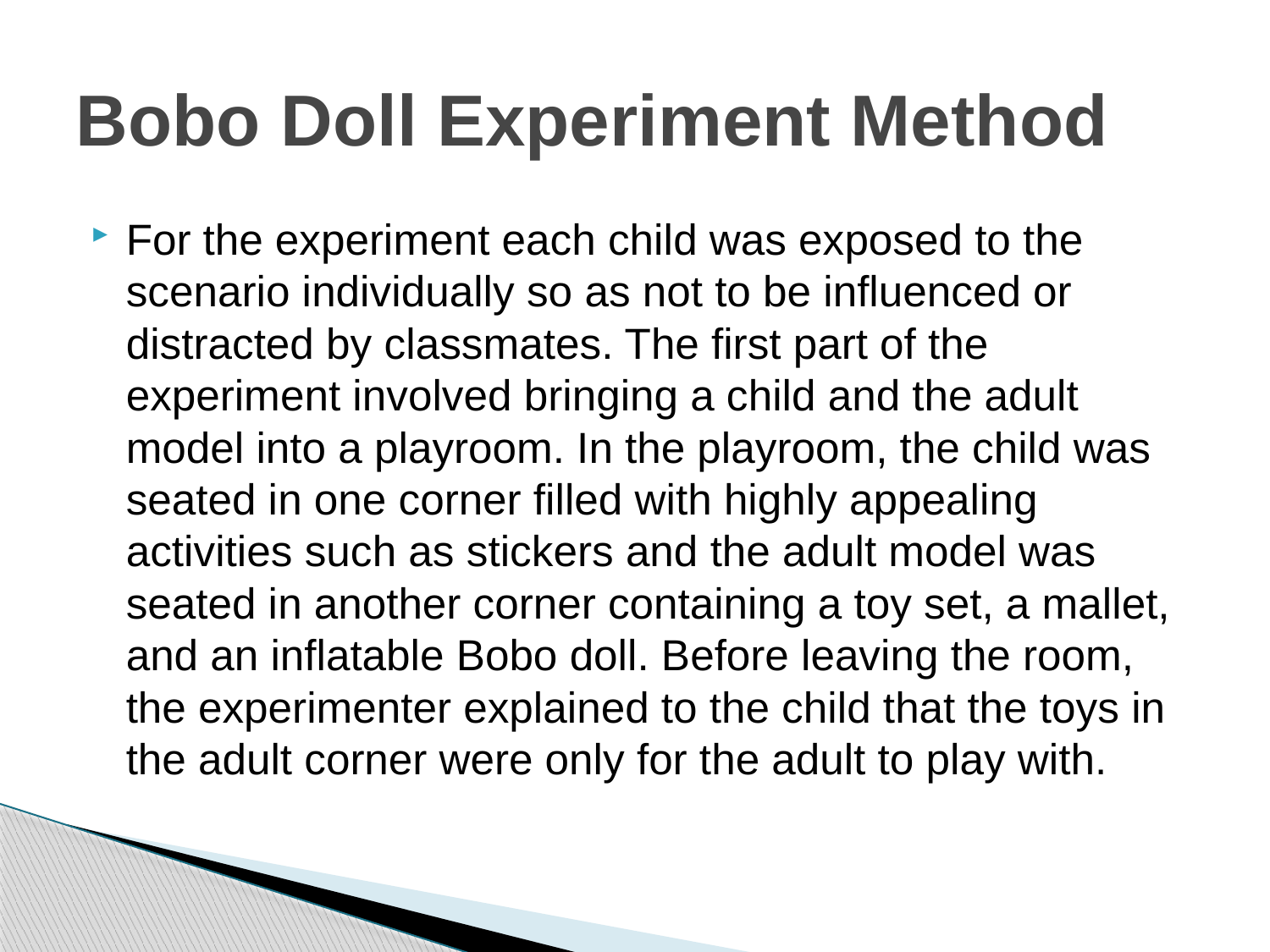

# Bobo Doll Experiment Method
For the experiment each child was exposed to the scenario individually so as not to be influenced or distracted by classmates. The first part of the experiment involved bringing a child and the adult model into a playroom. In the playroom, the child was seated in one corner filled with highly appealing activities such as stickers and the adult model was seated in another corner containing a toy set, a mallet, and an inflatable Bobo doll. Before leaving the room, the experimenter explained to the child that the toys in the adult corner were only for the adult to play with.